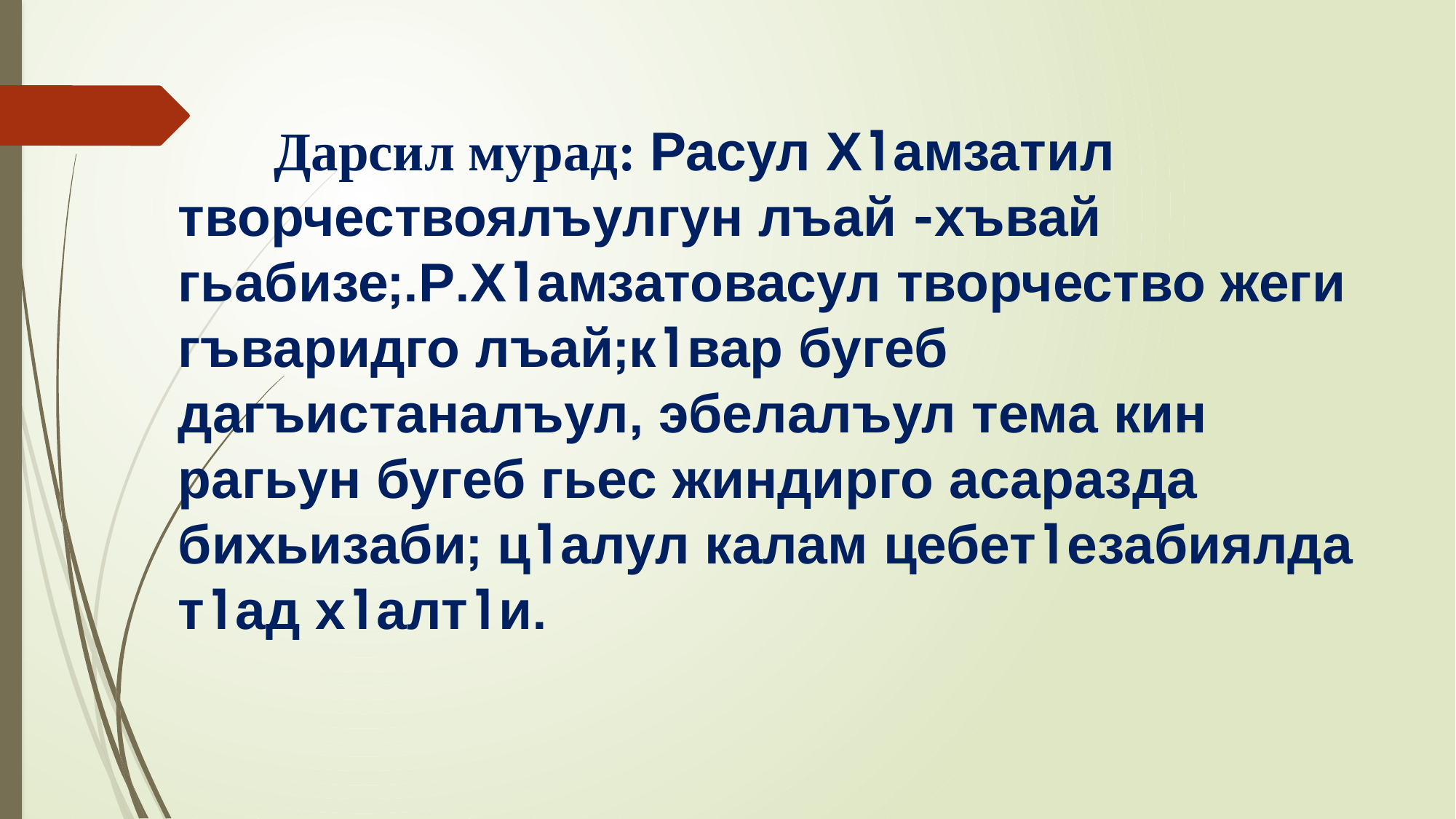

# Дарсил мурад: Расул Х1амзатил               творчествоялъулгун лъай -хъвай гьабизе;.Р.Х1амзатовасул творчество жеги гъваридго лъай;к1вар бугеб  дагъистаналъул, эбелалъул тема кин рагьун бугеб гьес жиндирго асаразда бихьизаби; ц1алул калам цебет1езабиялда т1ад х1алт1и.